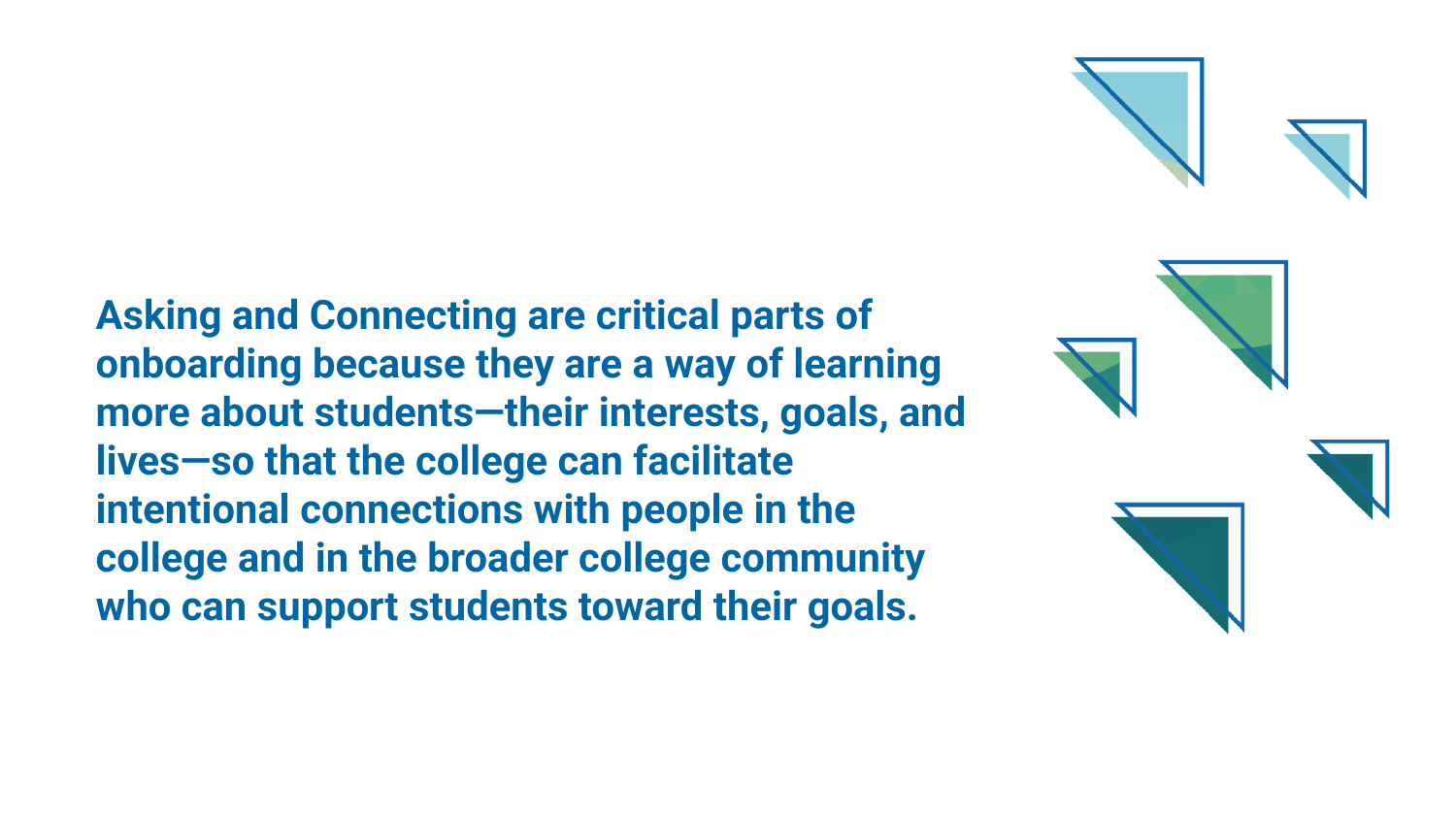

# Asking and Connecting are critical parts of onboarding because they are a way of learning more about students—their interests, goals, and lives—so that the college can facilitate intentional connections with people in the college and in the broader college community who can support students toward their goals.